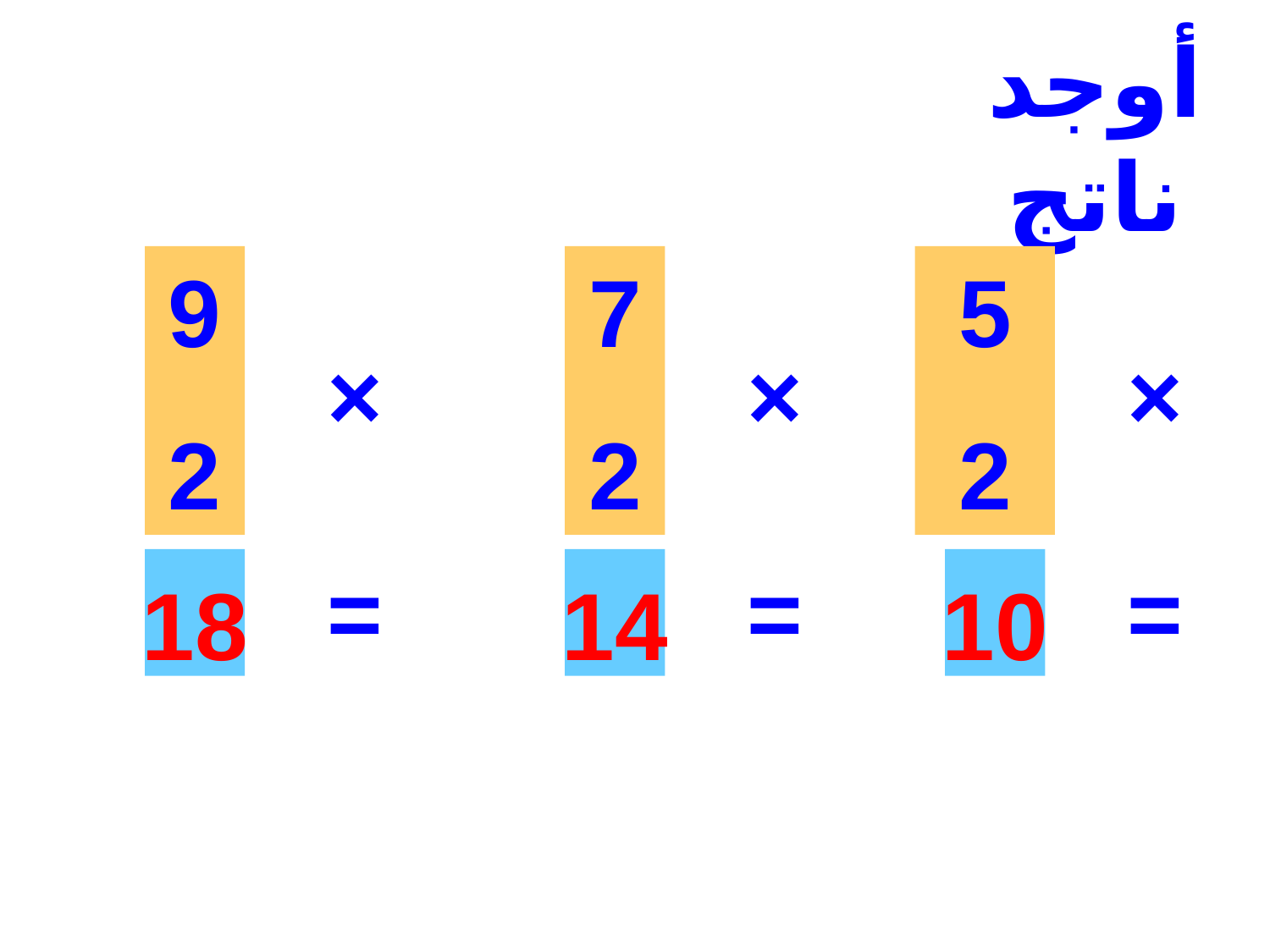

أوجد ناتج
9
2
7
2
5
2
×
×
×
=
=
=

18
14
10